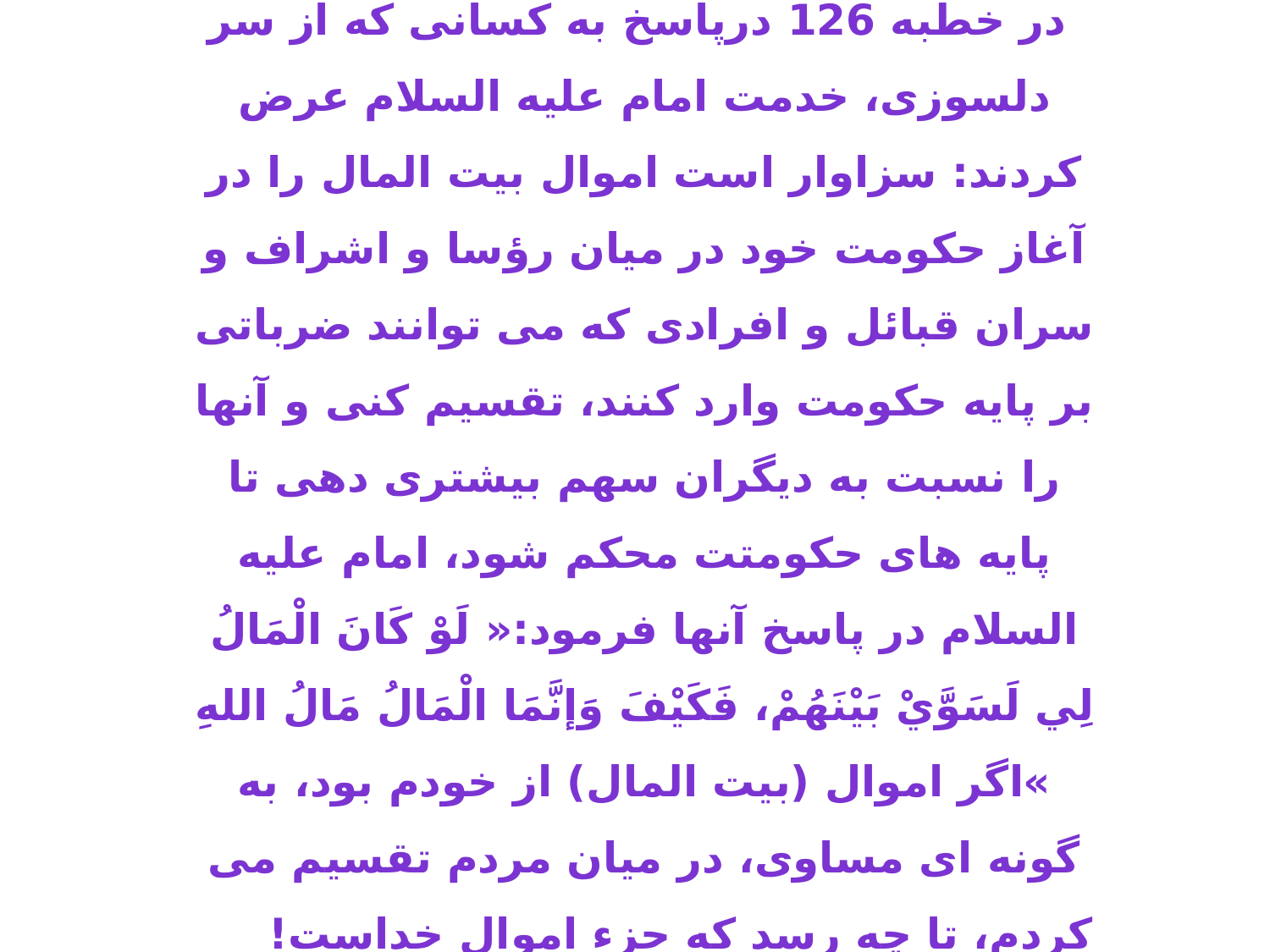

7/2- ذلت در پیشگاه الهی و پستی در آخرت
 در خطبه 126 درپاسخ به كسانى كه از سر دلسوزى، خدمت امام عليه السلام عرض كردند: سزاوار است اموال بيت المال را در آغاز حكومت خود در ميان رؤسا و اشراف و سران قبائل و افرادى كه مى توانند ضرباتى بر پايه حكومت وارد كنند، تقسيم كنى و آنها را نسبت به ديگران سهم بيشترى دهى تا پايه هاى حكومتت محكم شود، امام عليه السلام در پاسخ آنها فرمود:« لَوْ کَانَ الْمَالُ لِي لَسَوَّيْ بَيْنَهُمْ، فَکَيْفَ وَإنَّمَا الْمَالُ مَالُ اللهِ »اگر اموال (بیت المال) از خودم بود، به گونه ای مساوی، در میان مردم تقسیم می کردم، تا چه رسد که جزء اموال خداست!